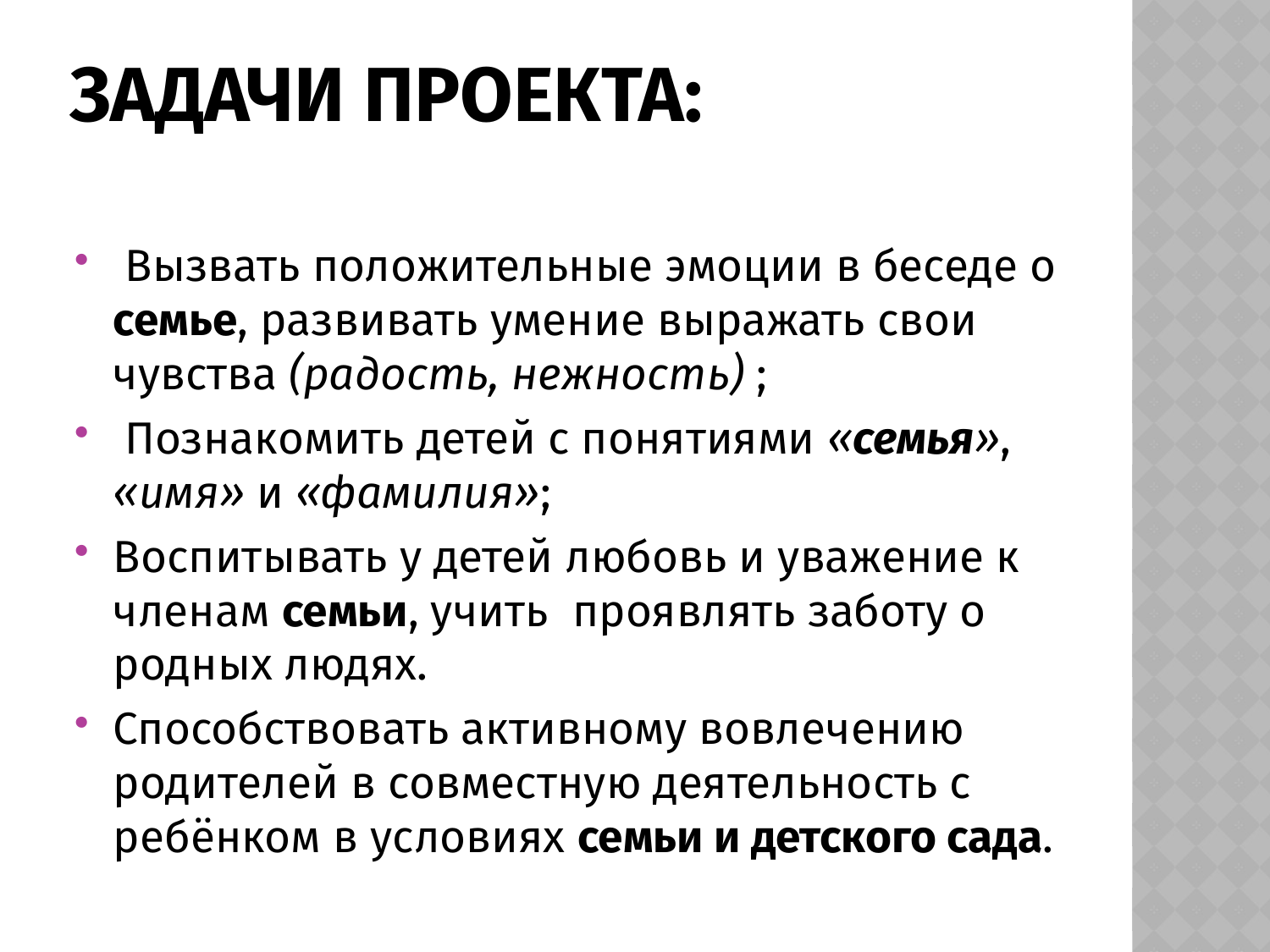

# Задачи проекта:

 Вызвать положительные эмоции в беседе о семье, развивать умение выражать свои чувства (радость, нежность) ;
 Познакомить детей с понятиями «семья», «имя» и «фамилия»;
Воспитывать у детей любовь и уважение к членам семьи, учить  проявлять заботу о родных людях.
Способствовать активному вовлечению родителей в совместную деятельность с ребёнком в условиях семьи и детского сада.